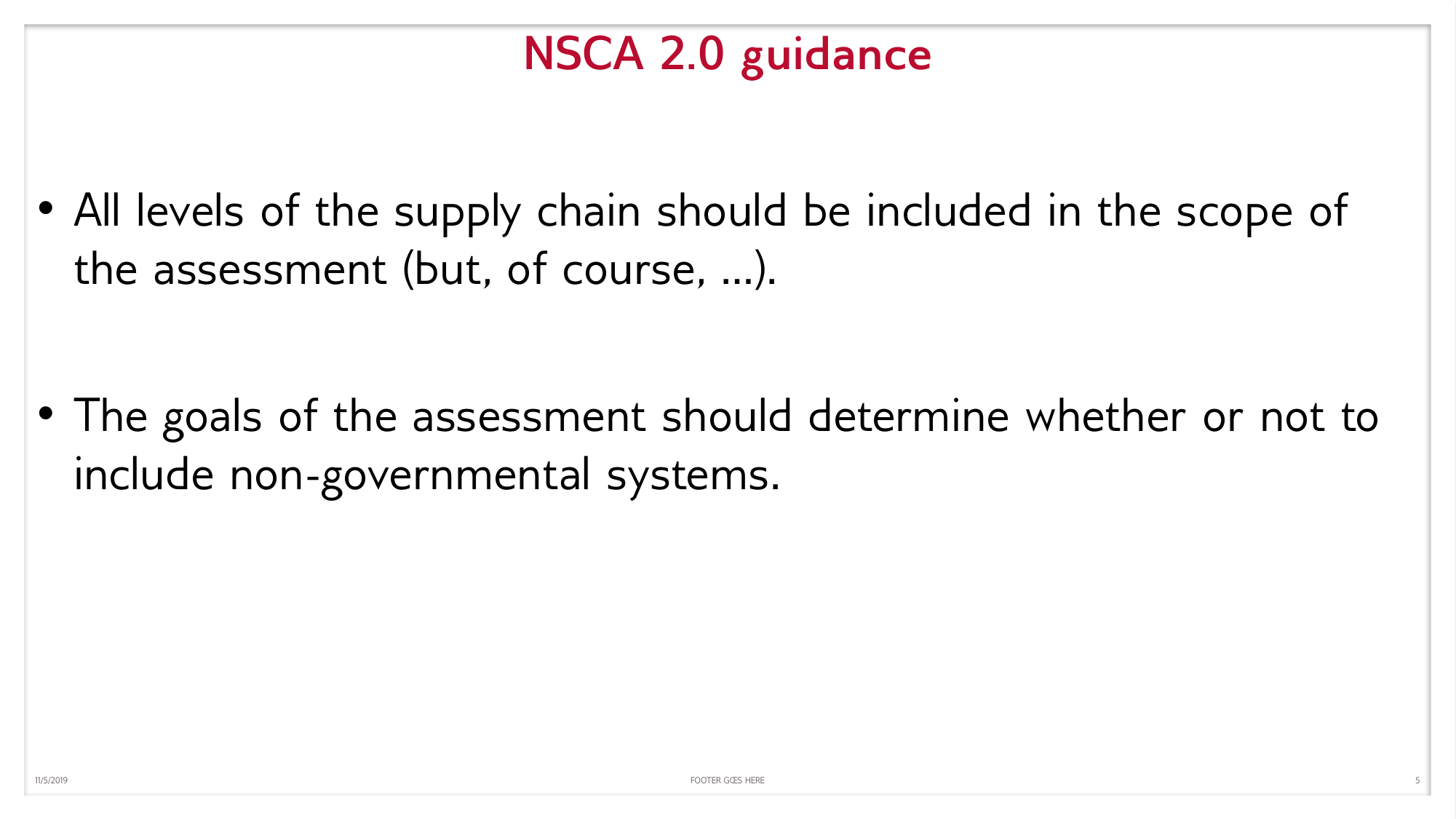

11/5/2019
FOOTER GOES HERE
5
# NSCA 2.0 guidance
All levels of the supply chain should be included in the scope of the assessment (but, of course, …).

The goals of the assessment should determine whether or not to include non-governmental systems.